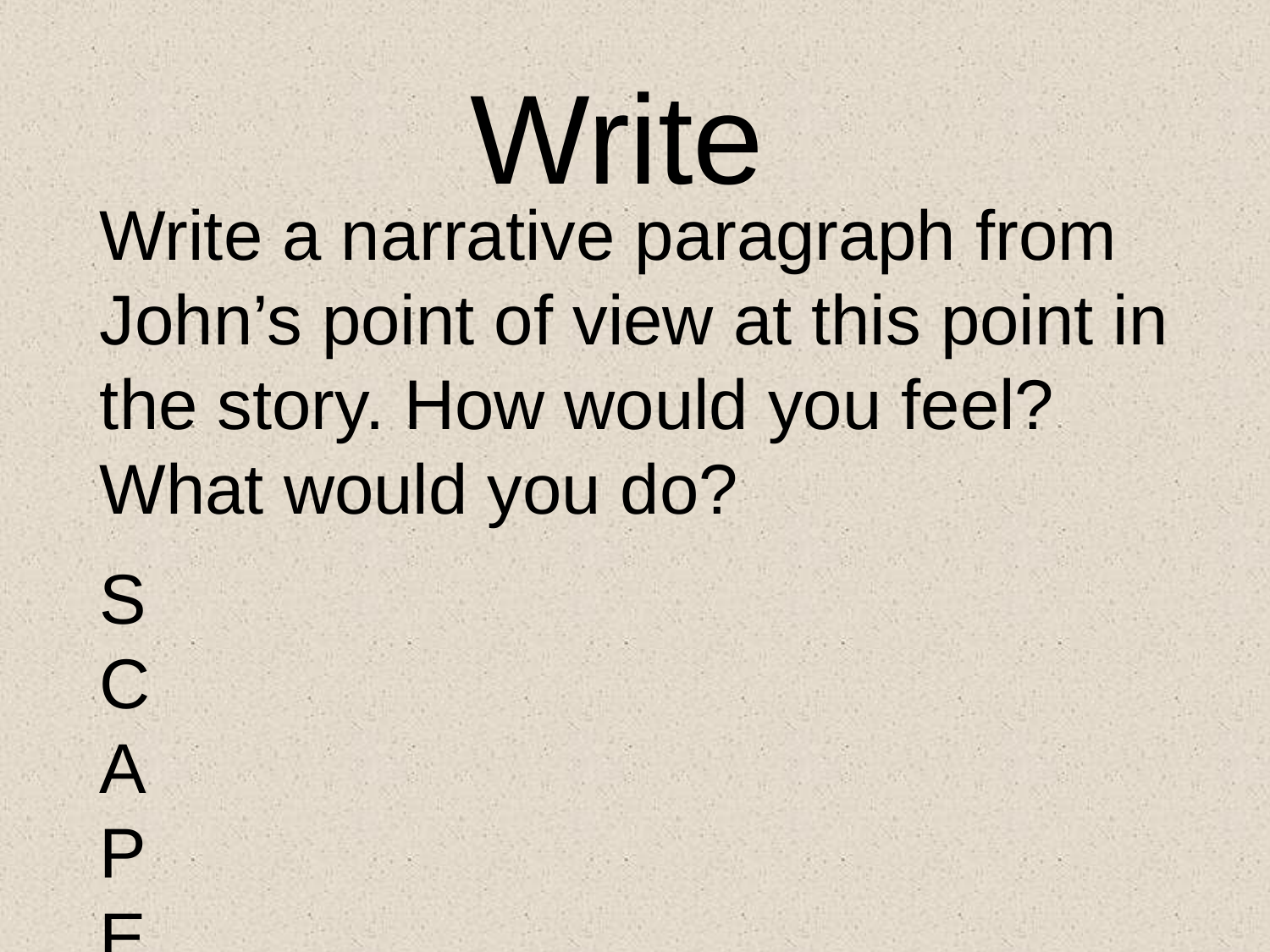

# Write
Write a narrative paragraph from John’s point of view at this point in the story. How would you feel? What would you do?

S
C
A
P
E